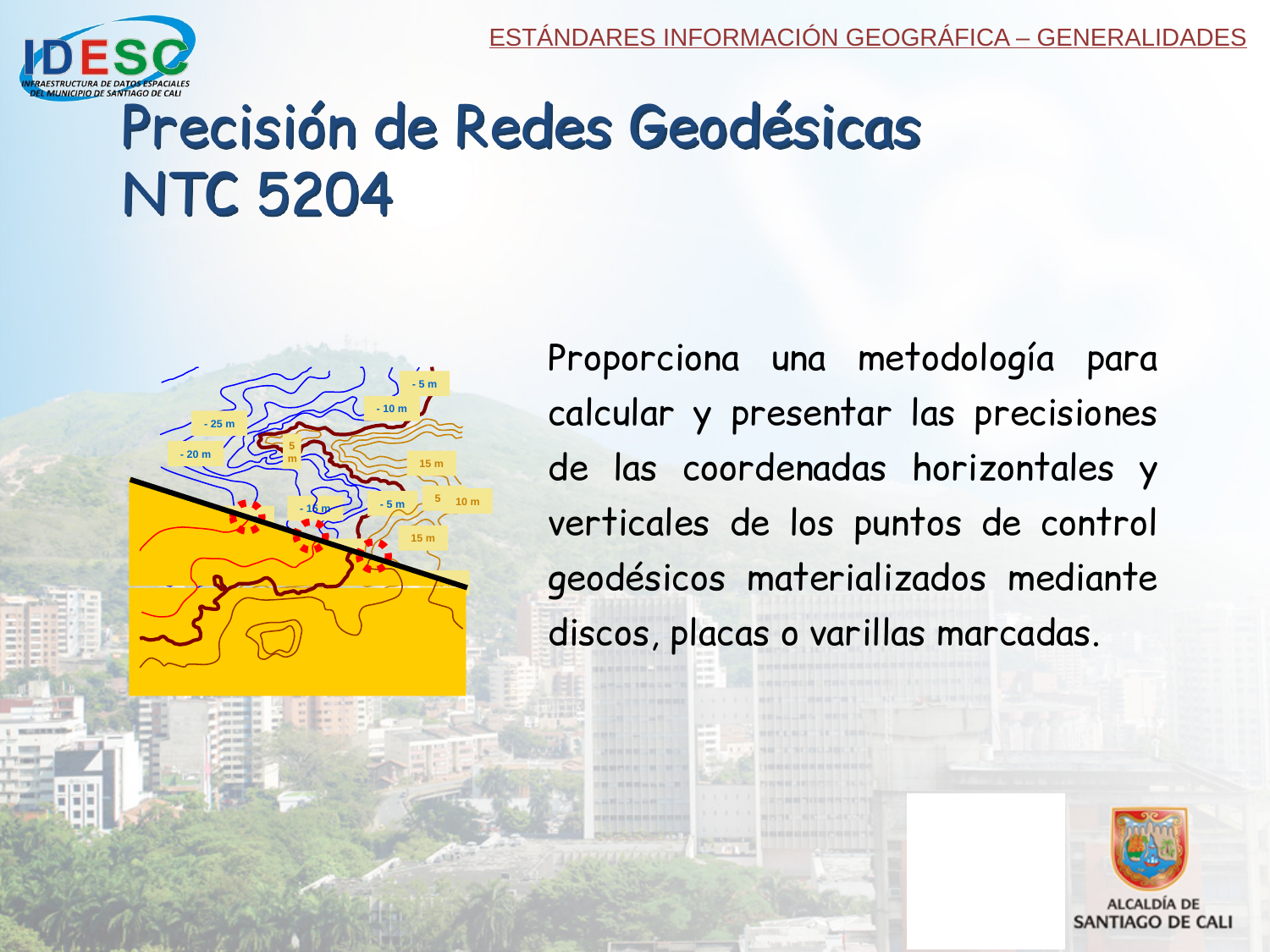

ESTÁNDARES INFORMACIÓN GEOGRÁFICA – GENERALIDADES
Precisión de Redes Geodésicas
NTC 5204
Proporciona una metodología para calcular y presentar las precisiones de las coordenadas horizontales y verticales de los puntos de control geodésicos materializados mediante discos, placas o varillas marcadas.

- 5 m
- 10 m
- 25 m

5 m
15 m
5 m
10 m
15 m
10 m
15 m
15 m
5 m
10 m
- 20 m

- 5 m
- 15 m
- 25 m
- 10 m

- 5 m